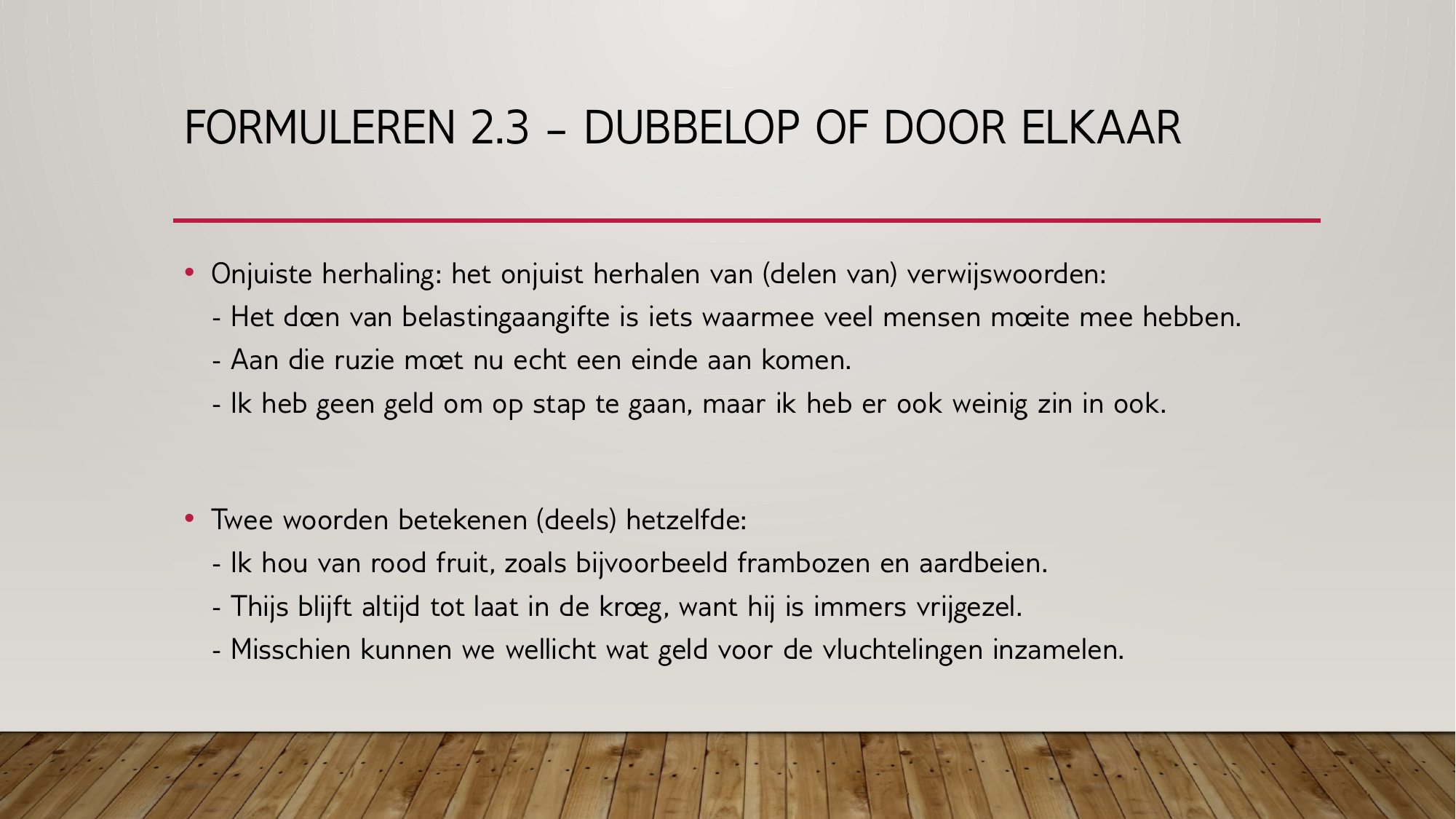

# Formuleren 2.3 – dubbelop of door elkaar
Onjuiste herhaling: het onjuist herhalen van (delen van) verwijswoorden:
- Het doen van belastingaangifte is iets waarmee veel mensen moeite mee hebben.
- Aan die ruzie moet nu echt een einde aan komen.
- Ik heb geen geld om op stap te gaan, maar ik heb er ook weinig zin in ook.

Twee woorden betekenen (deels) hetzelfde:
- Ik hou van rood fruit, zoals bijvoorbeeld frambozen en aardbeien.
- Thijs blijft altijd tot laat in de kroeg, want hij is immers vrijgezel.
- Misschien kunnen we wellicht wat geld voor de vluchtelingen inzamelen.